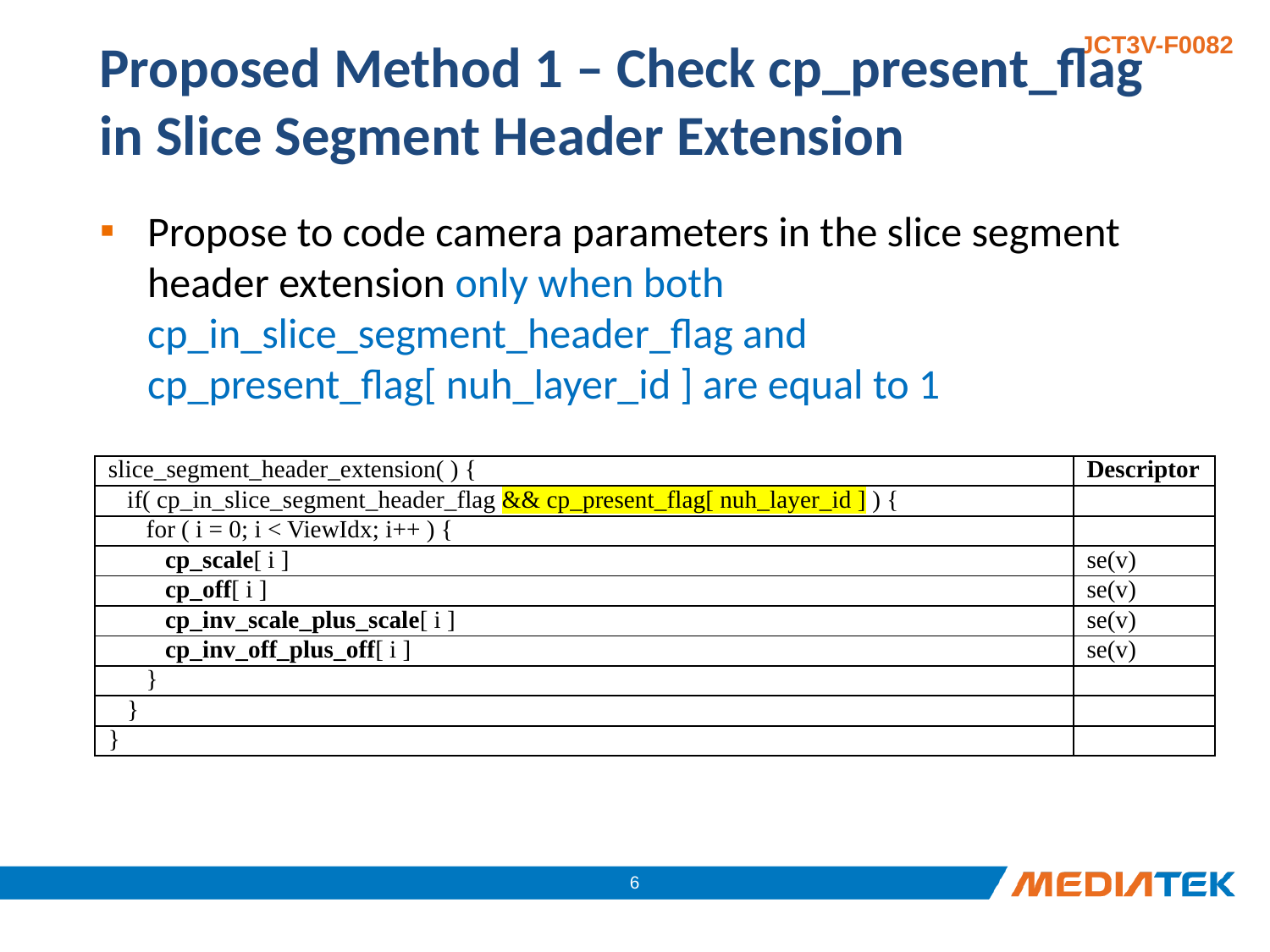

# Proposed Method 1 – Check cp_present_flag in Slice Segment Header Extension
Propose to code camera parameters in the slice segment header extension only when both cp_in_slice_segment_header_flag and cp_present_flag[ nuh_layer_id ] are equal to 1
| slice\_segment\_header\_extension( ) { | Descriptor |
| --- | --- |
| if( cp\_in\_slice\_segment\_header\_flag && cp\_present\_flag[ nuh\_layer\_id ] ) { |  |
| for ( i = 0; i < ViewIdx; i++ ) { |  |
| cp\_scale[ i ] | se(v) |
| cp\_off[ i ] | se(v) |
| cp\_inv\_scale\_plus\_scale[ i ] | se(v) |
| cp\_inv\_off\_plus\_off[ i ] | se(v) |
| } |  |
| } |  |
| } |  |
6